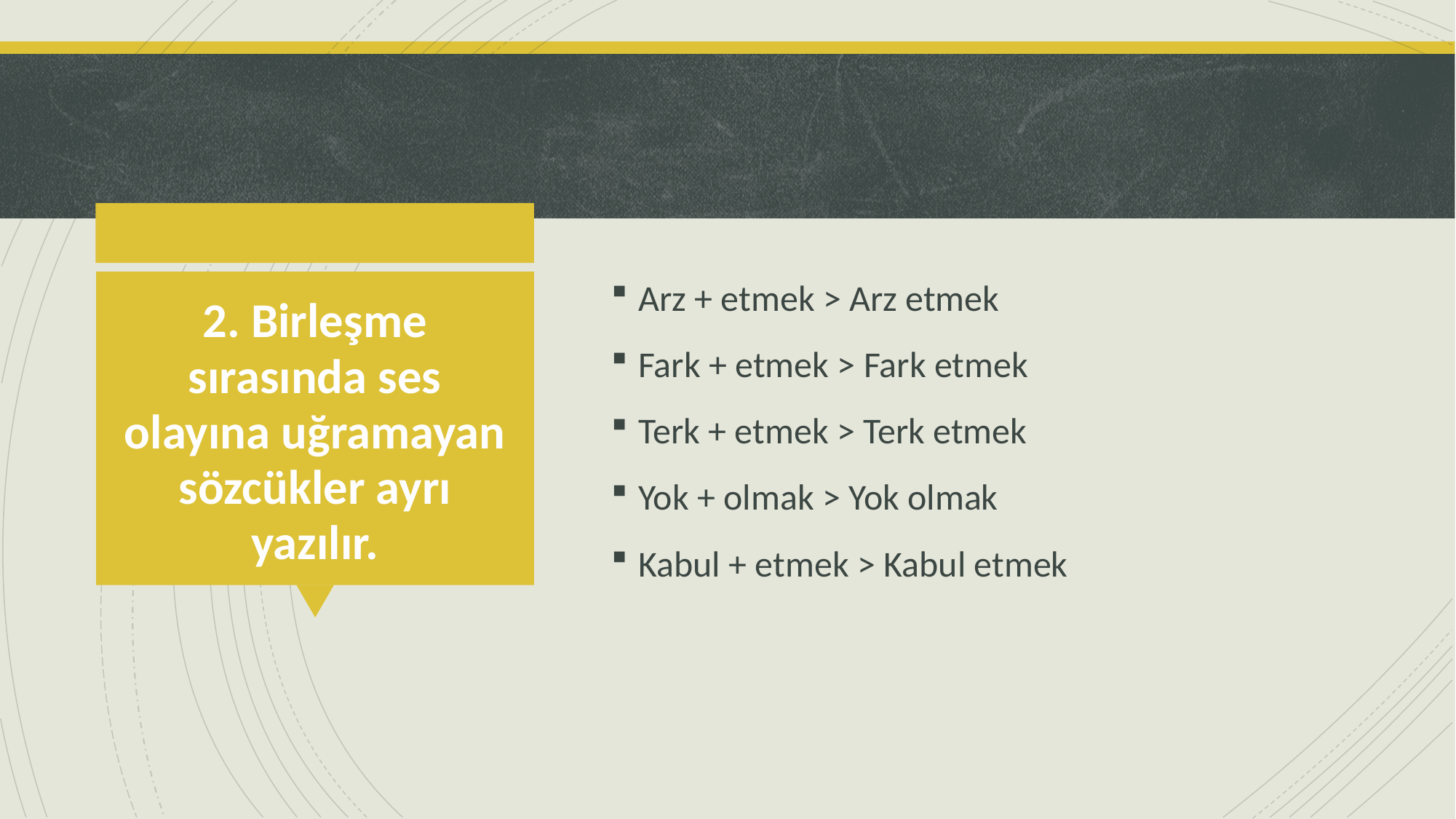

Arz + etmek > Arz etmek
Fark + etmek > Fark etmek
Terk + etmek > Terk etmek
Yok + olmak > Yok olmak
Kabul + etmek > Kabul etmek
# 2. Birleşme sırasında ses olayına uğramayan sözcükler ayrı yazılır.